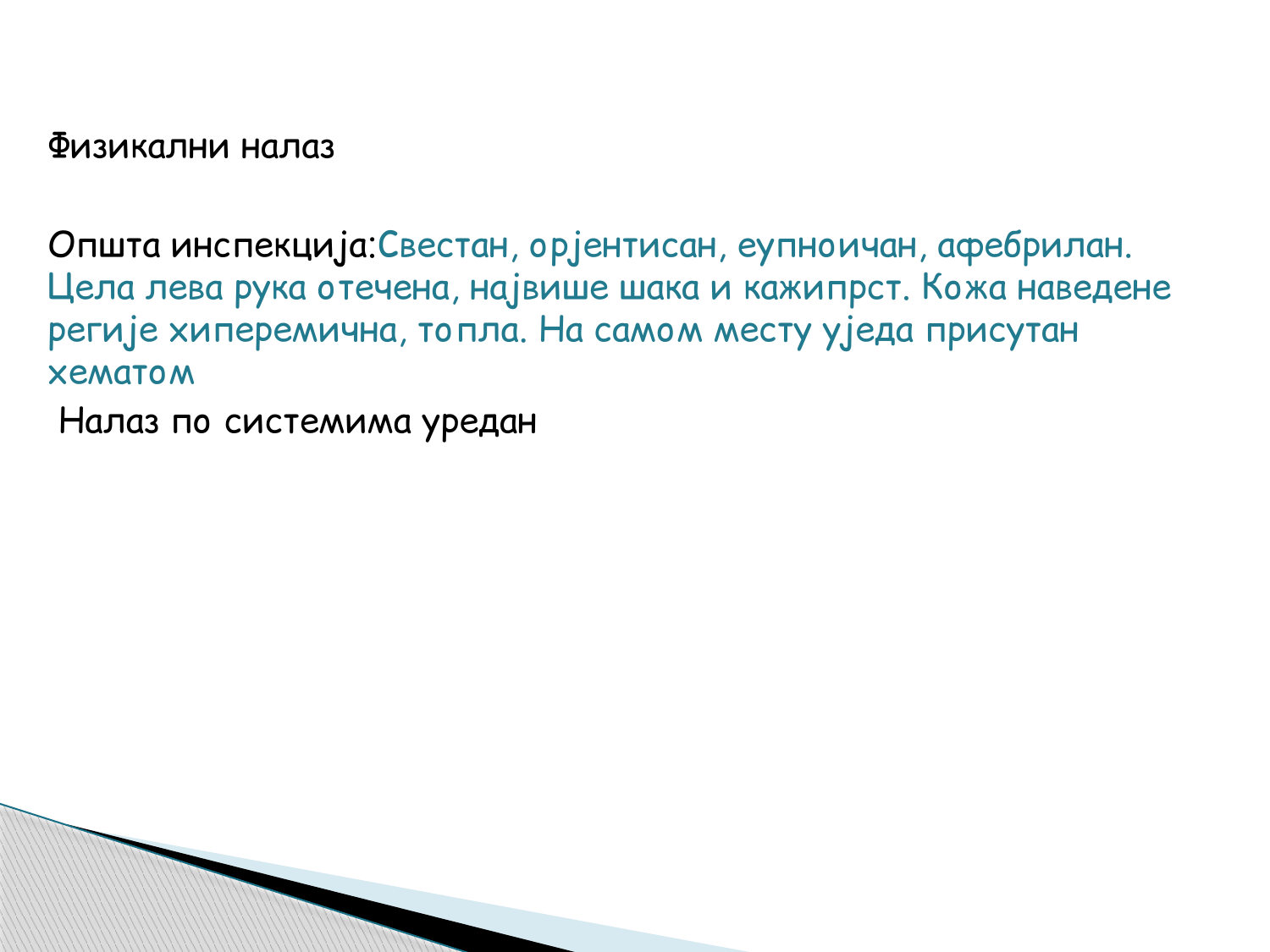

Физикални налаз

Општа инспекција:Свестан, орјентисан, еупноичан, афебрилан. Цела лева рука отечена, највише шака и кажипрст. Кожа наведене регије хиперемична, топла. На самом месту уједа присутан хематом
 Налаз по системима уредан